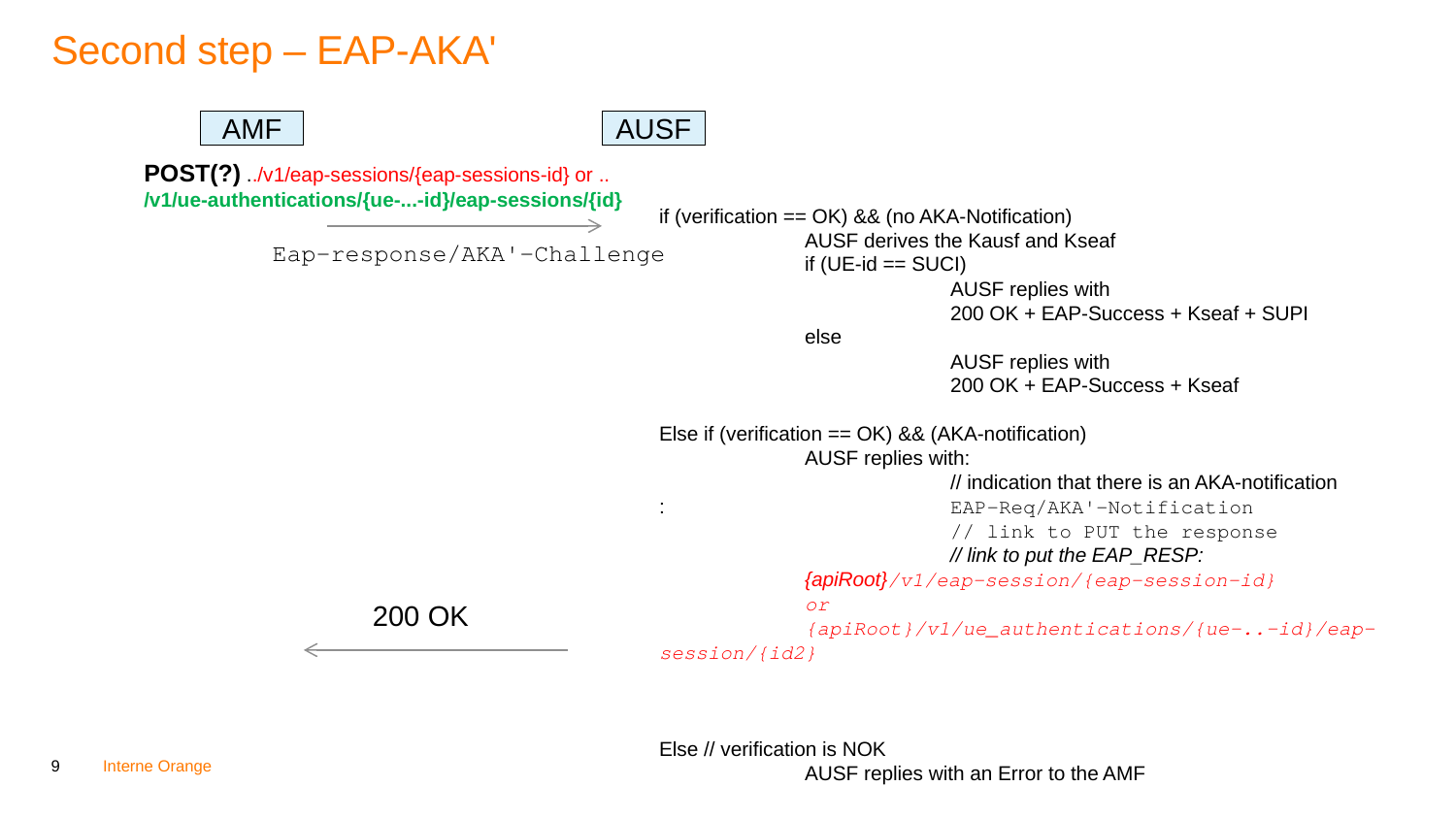

# Second step – EAP-AKA'
AUSF
AMF
POST(?) ../v1/eap-sessions/{eap-sessions-id} or ..
/v1/ue-authentications/{ue-...-id}/eap-sessions/{id}
if (verification == OK) && (no AKA-Notification)
	AUSF derives the Kausf and Kseaf
 	if (UE-id == SUCI)
		AUSF replies with
		200 OK + EAP-Success + Kseaf + SUPI
	else
		AUSF replies with
		200 OK + EAP-Success + Kseaf

Else if (verification == OK) && (AKA-notification)
	AUSF replies with:
		// indication that there is an AKA-notification
:		EAP-Req/AKA'-Notification
		// link to PUT the response
		// link to put the EAP_RESP:
	{apiRoot}/v1/eap-session/{eap-session-id}
	or
	{apiRoot}/v1/ue_authentications/{ue-..-id}/eap-session/{id2}

Else // verification is NOK
	AUSF replies with an Error to the AMF

Eap-response/AKA'-Challenge
200 OK